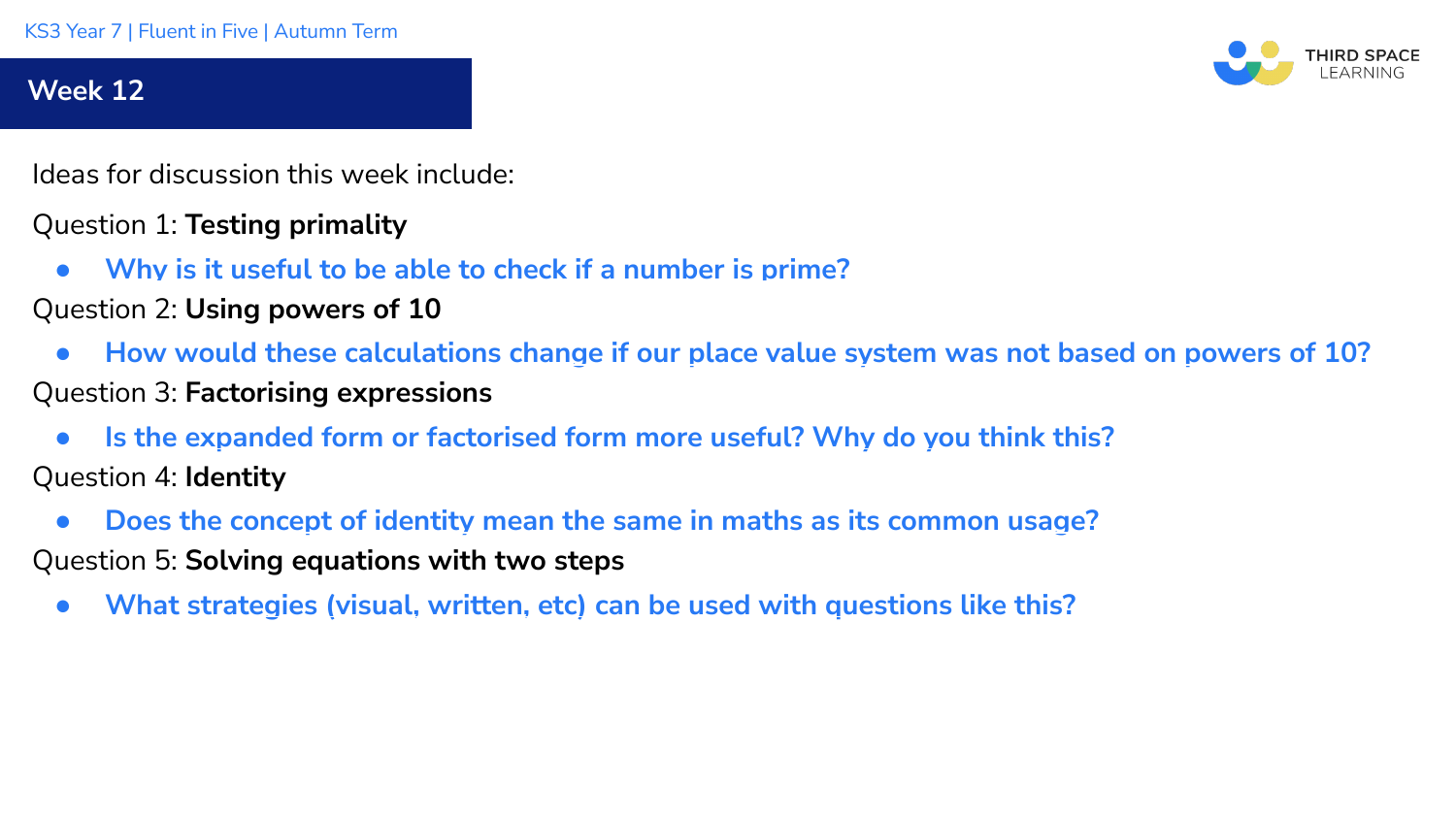

Week 12
| Ideas for discussion this week include: |
| --- |
| Question 1: Testing primality Why is it useful to be able to check if a number is prime? |
| Question 2: Using powers of 10 How would these calculations change if our place value system was not based on powers of 10? |
| Question 3: Factorising expressions Is the expanded form or factorised form more useful? Why do you think this? |
| Question 4: Identity Does the concept of identity mean the same in maths as its common usage? |
| Question 5: Solving equations with two steps What strategies (visual, written, etc) can be used with questions like this? |